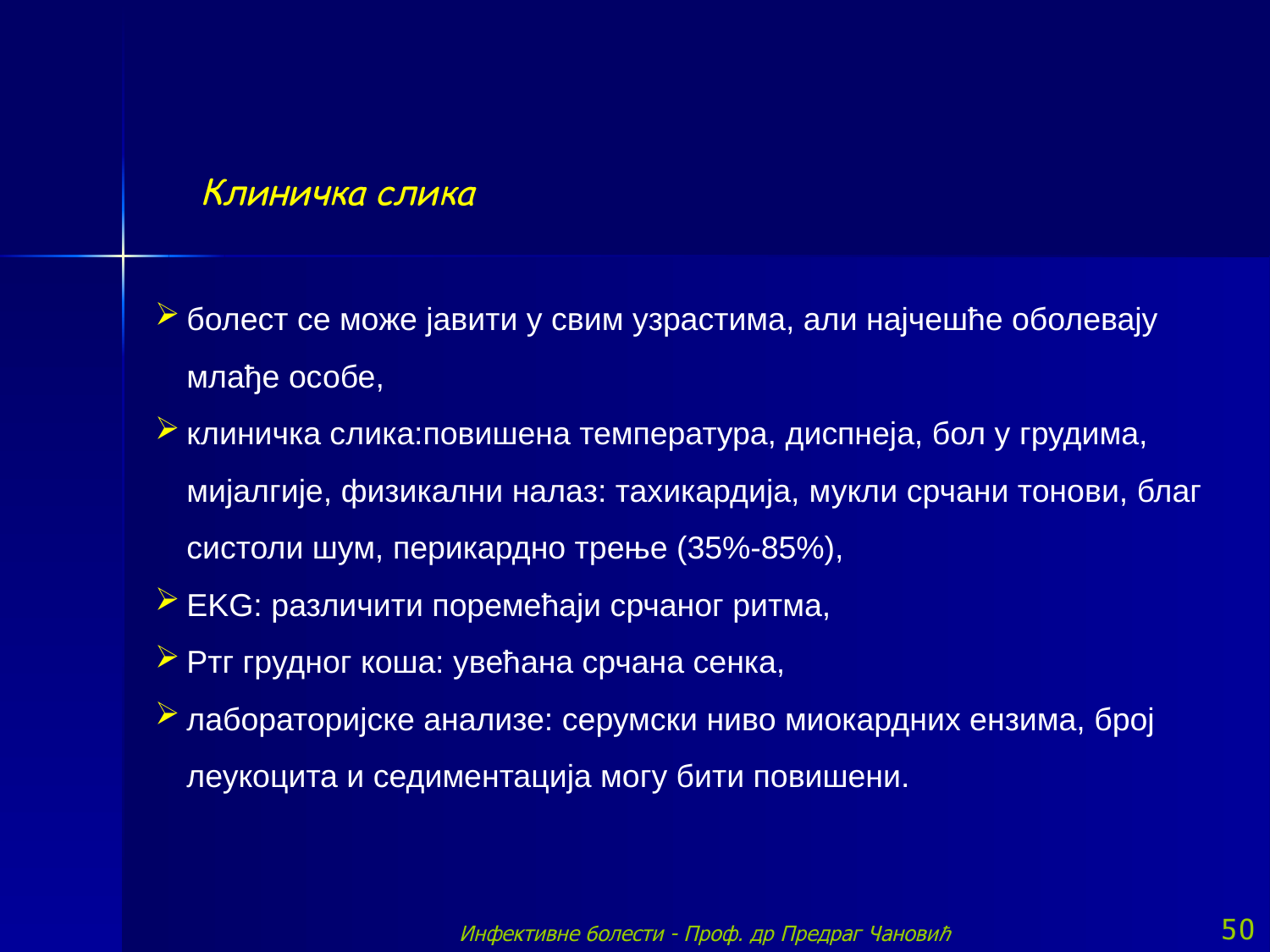

Клиничка слика
болест се може јавити у свим узрастима, али најчешће оболевају млађе особе,
клиничка слика:повишена температура, диспнеја, бол у грудима, мијалгије, физикални налаз: тахикардија, мукли срчани тонови, благ систоли шум, перикардно трење (35%-85%),
EKG: различити поремећаји срчаног ритма,
Ртг грудног коша: увећана срчана сенка,
лабораторијске анализе: серумски ниво миокардних ензима, број леукоцита и седиментација могу бити повишени.
Инфективне болести - Проф. др Предраг Чановић
50